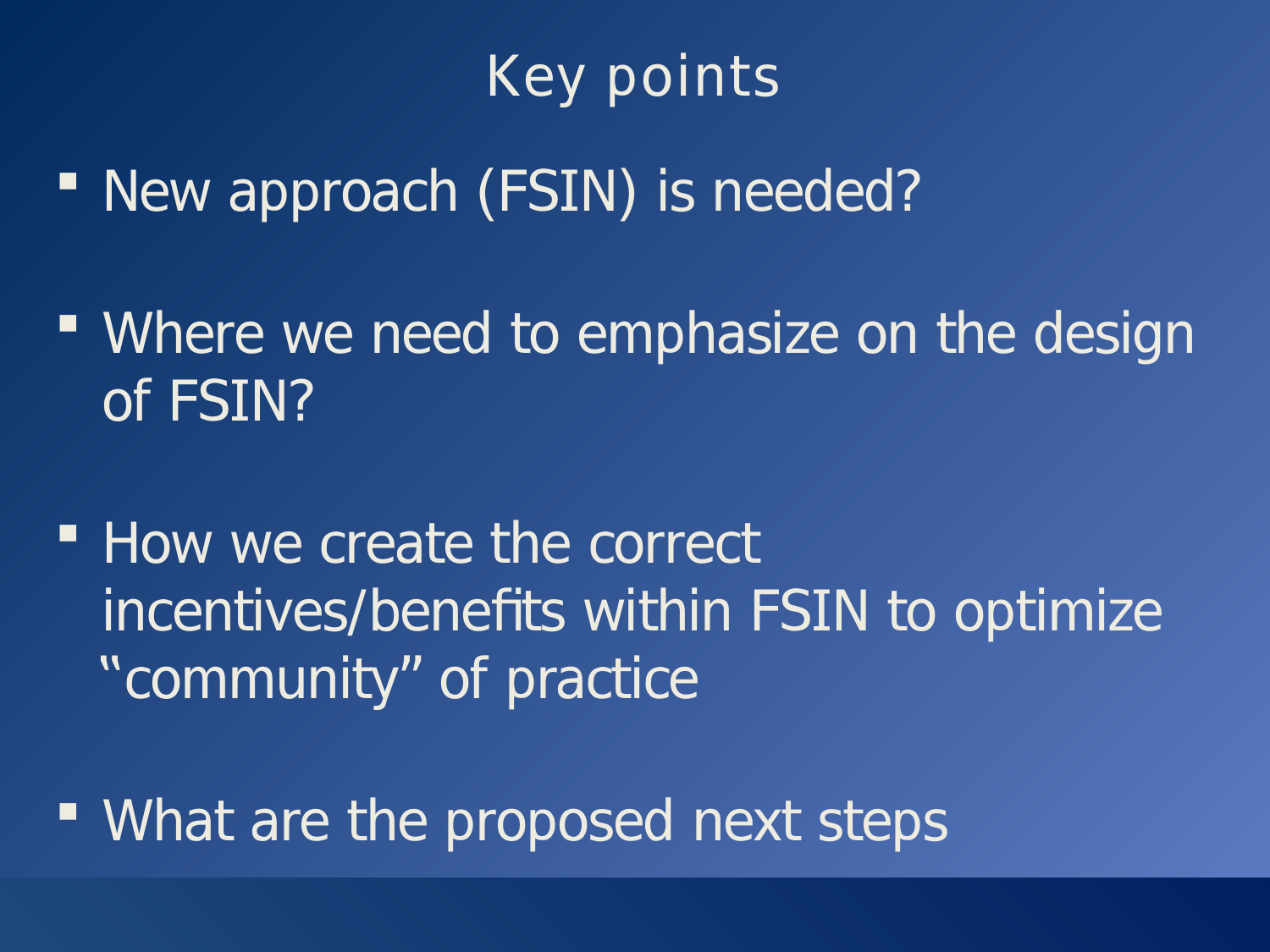

# Key points
New approach (FSIN) is needed?

Where we need to emphasize on the design of FSIN?

How we create the correct incentives/benefits within FSIN to optimize “community” of practice

What are the proposed next steps